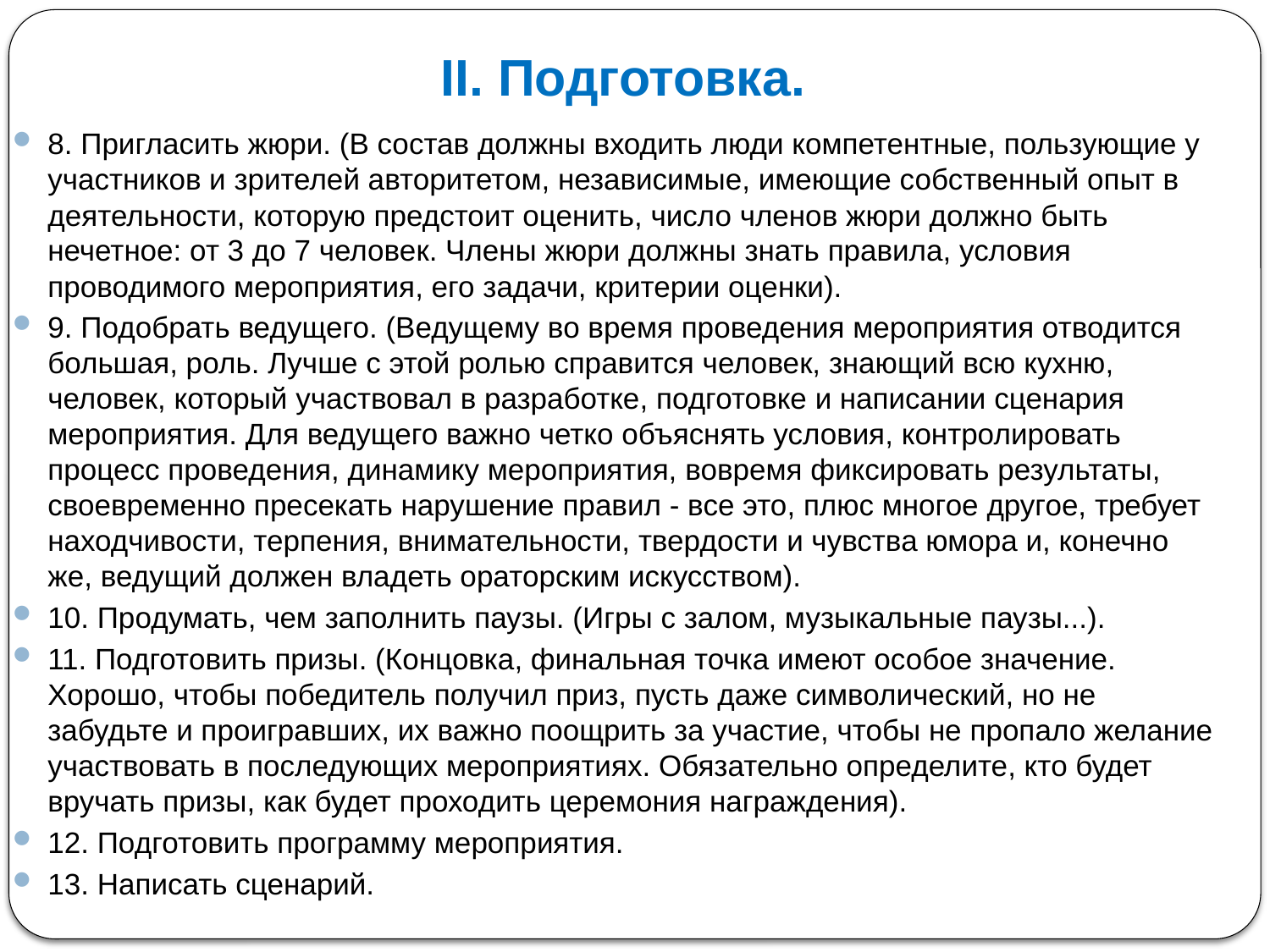

# II. Подготовка.
8. Пригласить жюри. (В состав должны входить люди компетентные, пользующие у участников и зрителей авторитетом, независимые, имеющие собственный опыт в деятельности, которую предстоит оценить, число членов жюри должно быть нечетное: от 3 до 7 человек. Члены жюри должны знать правила, условия проводимого мероприятия, его задачи, критерии оценки).
9. Подобрать ведущего. (Ведущему во время проведения мероприятия отводится большая, роль. Лучше с этой ролью справится человек, знающий всю кухню, человек, который участвовал в разработке, подготовке и написании сценария мероприятия. Для ведущего важно четко объяснять условия, контролировать процесс проведения, динамику мероприятия, вовремя фиксировать результаты, своевременно пресекать нарушение правил - все это, плюс многое другое, требует находчивости, терпения, внимательности, твердости и чувства юмора и, конечно же, ведущий должен владеть ораторским искусством).
10. Продумать, чем заполнить паузы. (Игры с залом, музыкальные паузы...).
11. Подготовить призы. (Концовка, финальная точка имеют особое значение. Хорошо, чтобы победитель получил приз, пусть даже символический, но не забудьте и проигравших, их важно поощрить за участие, чтобы не пропало желание участвовать в последующих мероприятиях. Обязательно определите, кто будет вручать призы, как будет проходить церемония награждения).
12. Подготовить программу мероприятия.
13. Написать сценарий.